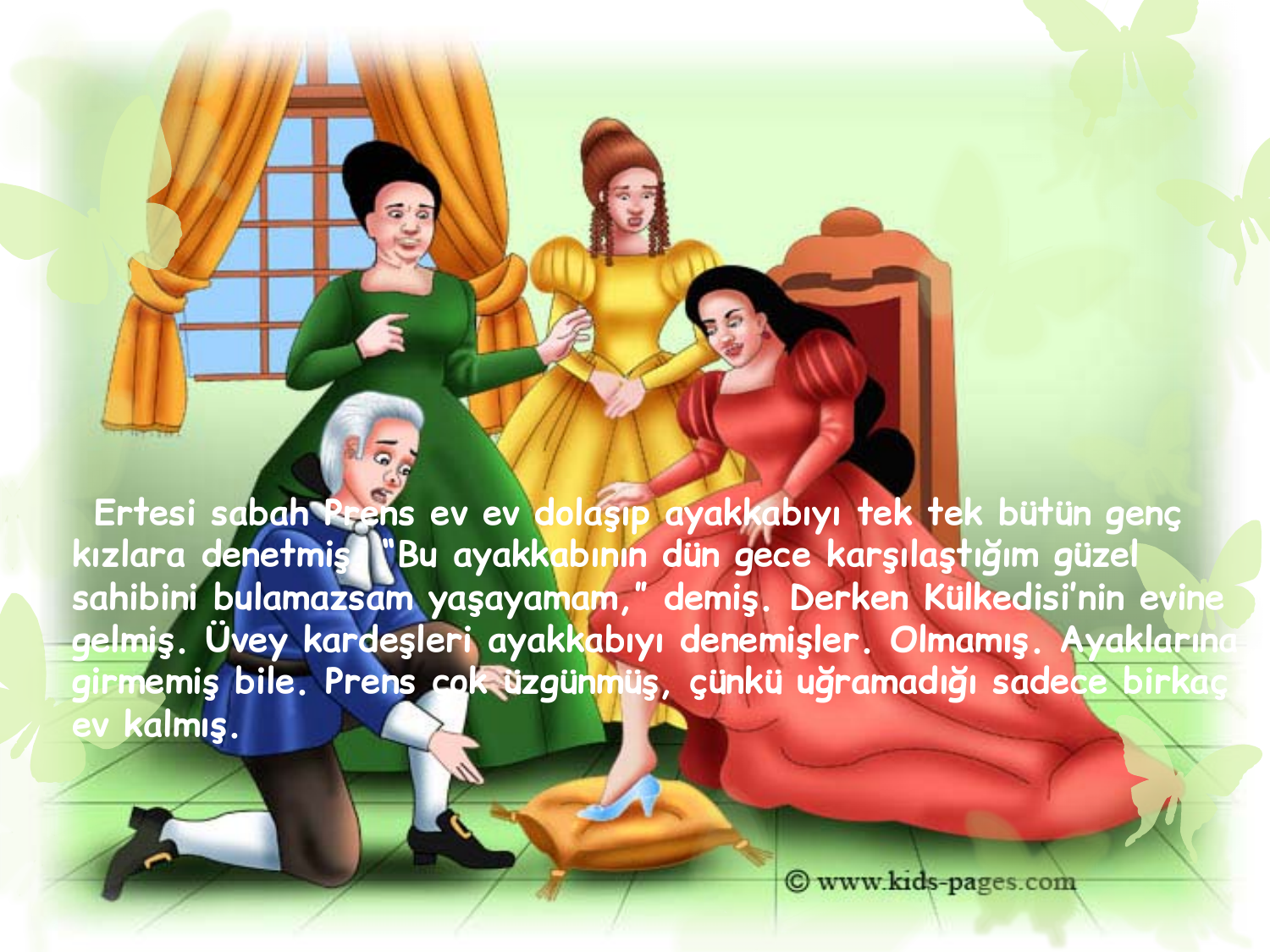

Ertesi sabah Prens ev ev dolaşıp ayakkabıyı tek tek bütün genç kızlara denetmiş. “Bu ayakkabının dün gece karşılaştığım güzel sahibini bulamazsam yaşayamam,” demiş. Derken Külkedisi’nin evine gelmiş. Üvey kardeşleri ayakkabıyı denemişler. Olmamış. Ayaklarına girmemiş bile. Prens çok üzgünmüş, çünkü uğramadığı sadece birkaç ev kalmış.